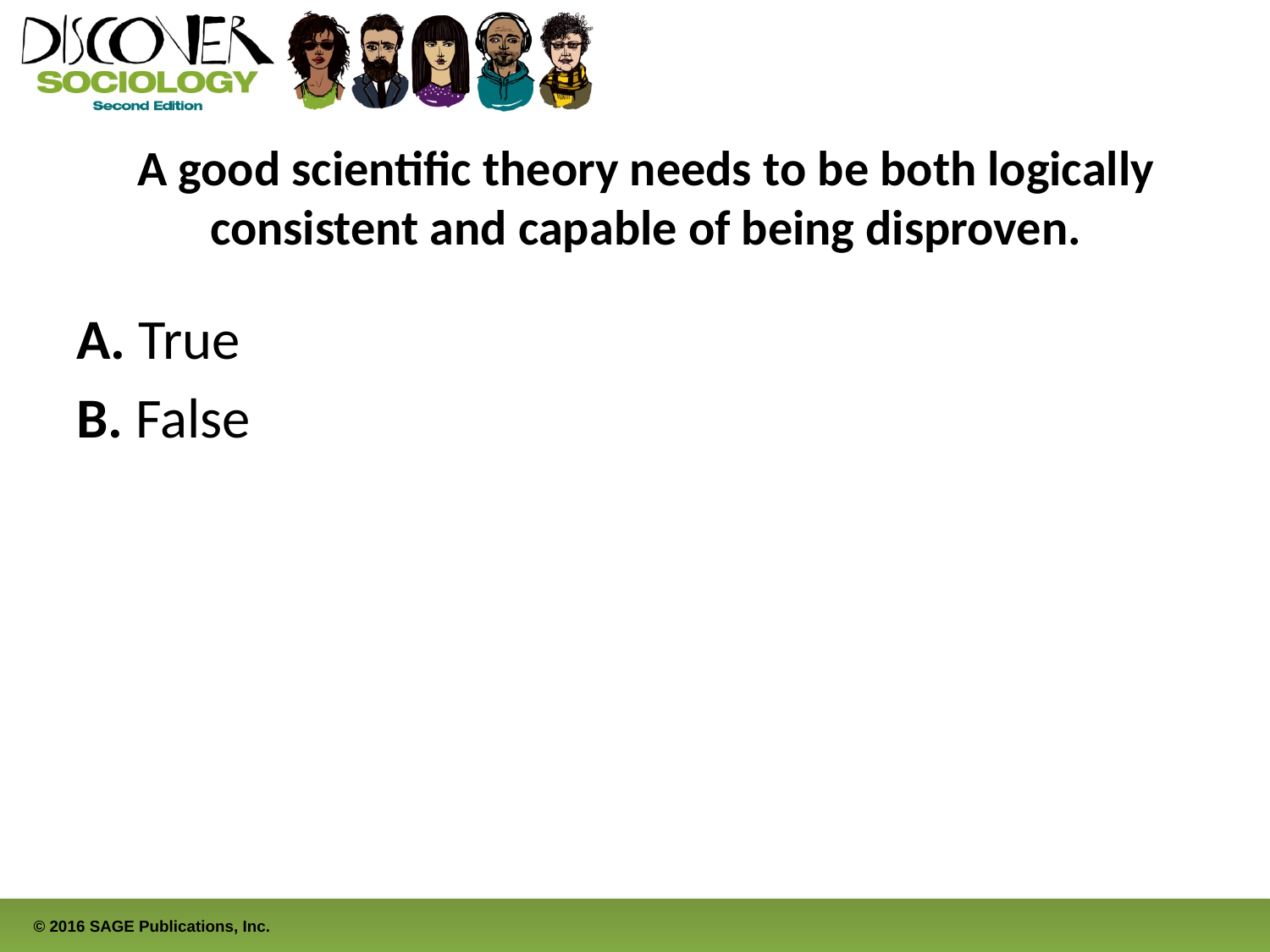

# A good scientific theory needs to be both logically consistent and capable of being disproven.
A. True
B. False